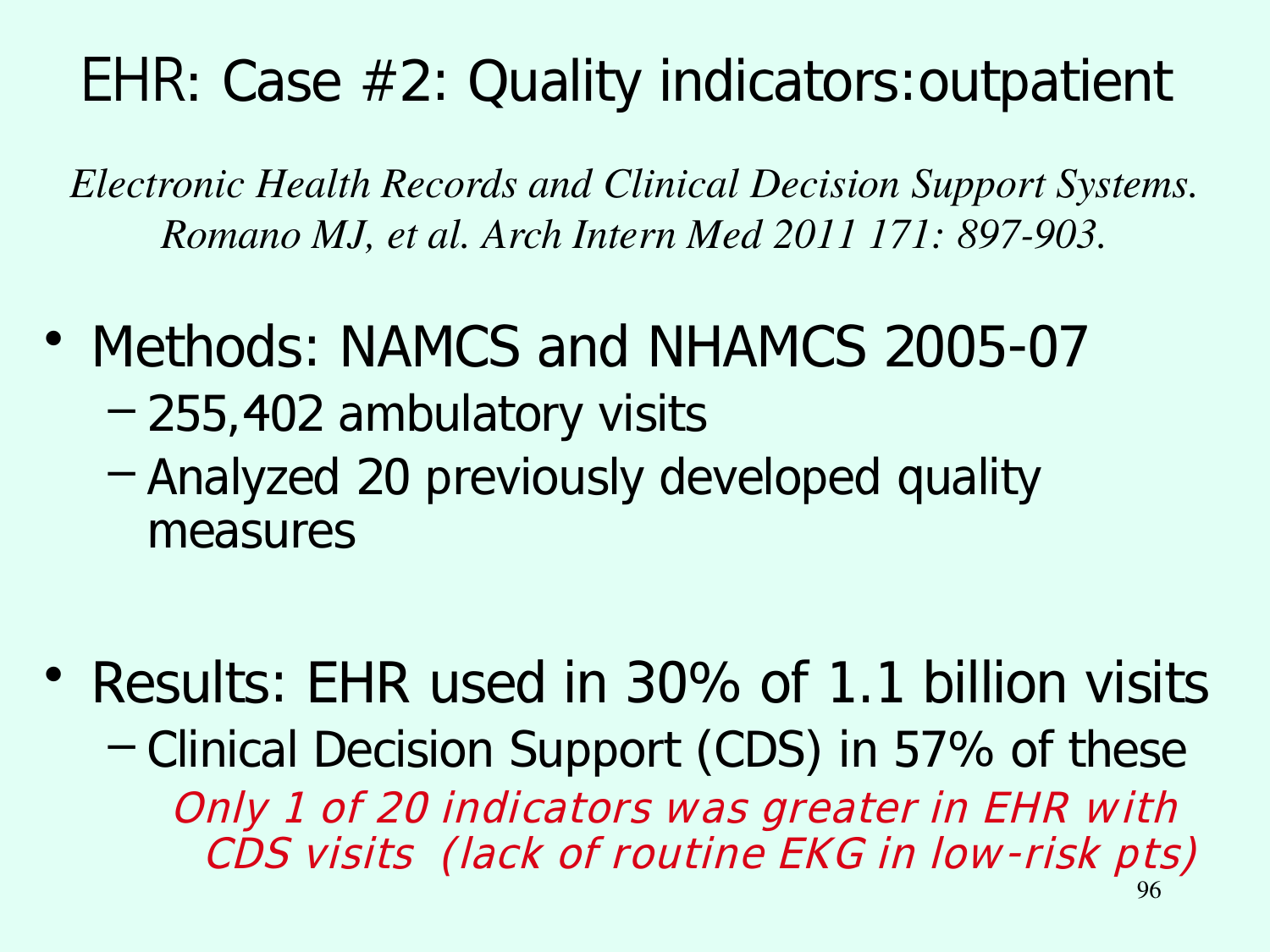

EHR: Case #2: Quality indicators:outpatient
# Electronic Health Records and Clinical Decision Support Systems. Romano MJ, et al. Arch Intern Med 2011 171: 897-903.

Methods: NAMCS and NHAMCS 2005-07
255,402 ambulatory visits
Analyzed 20 previously developed quality measures

Results: EHR used in 30% of 1.1 billion visits
Clinical Decision Support (CDS) in 57% of these
Only 1 of 20 indicators was greater in EHR with CDS visits  (lack of routine EKG in low-risk pts)
96